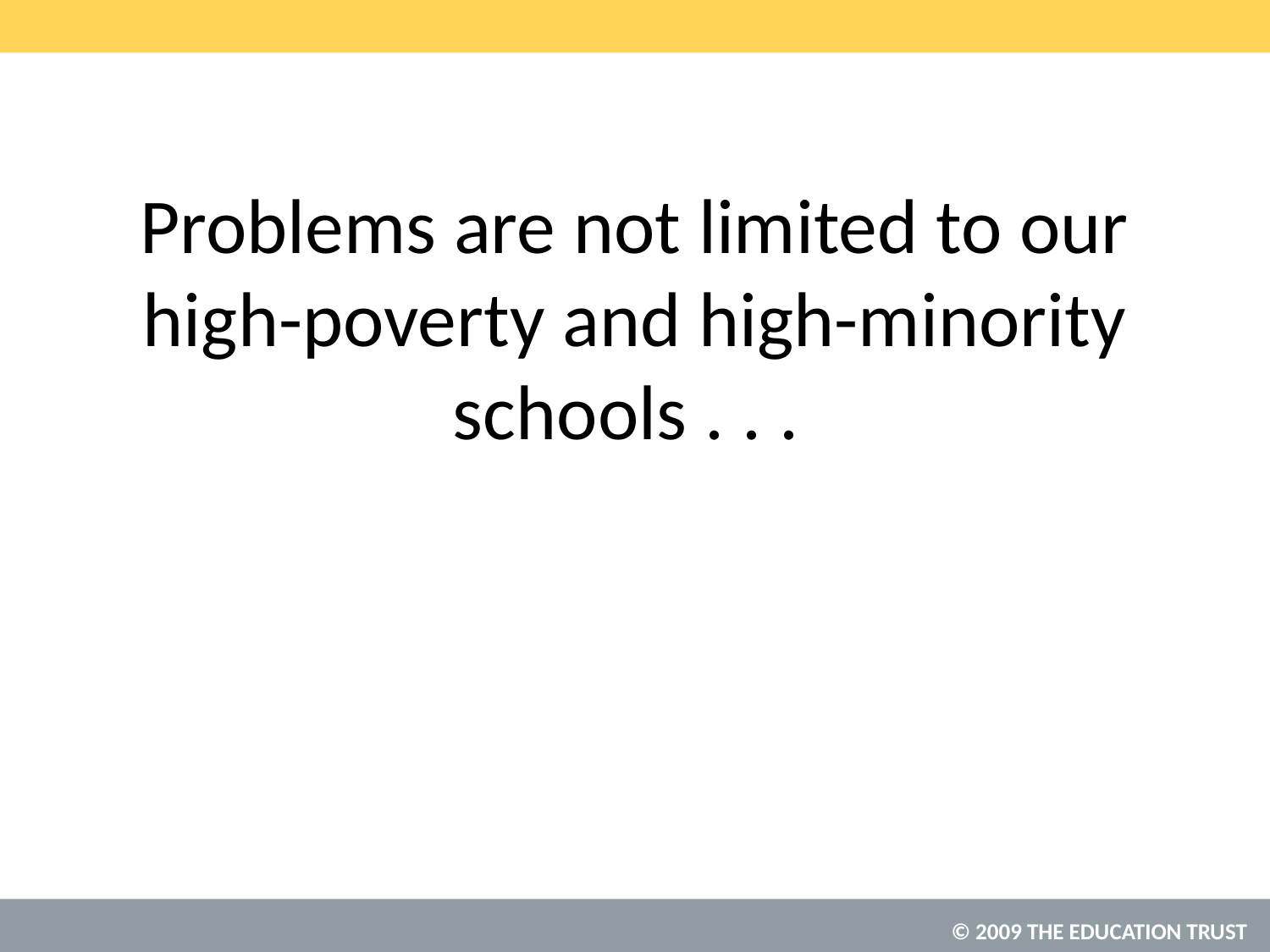

# Problems are not limited to our high-poverty and high-minority schools . . .